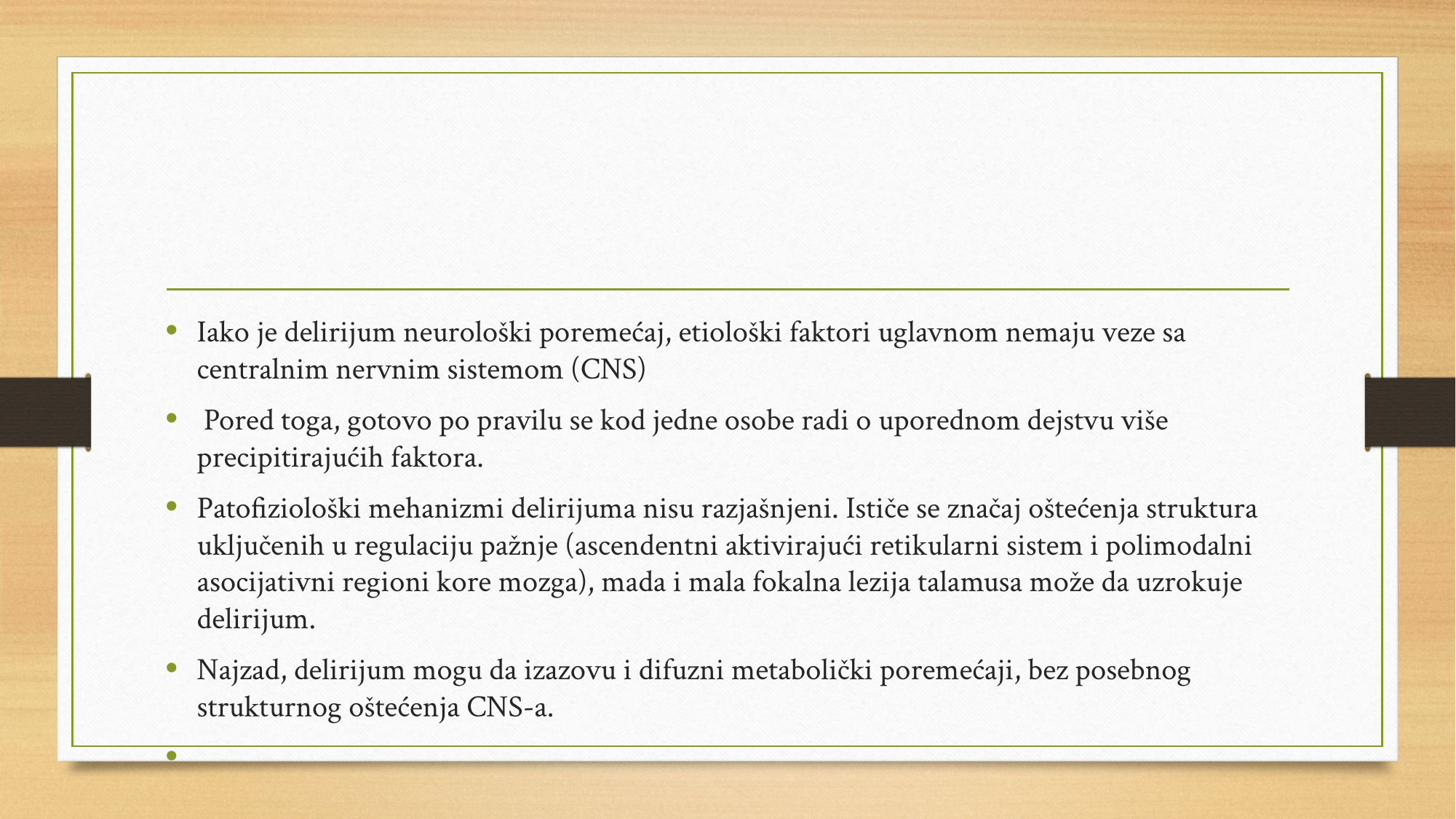

#
Iako je delirijum neurološki poremećaj, etiološki faktori uglavnom nemaju veze sa centralnim nervnim sistemom (CNS)
 Pored toga, gotovo po pravilu se kod jedne osobe radi o uporednom dejstvu više precipitirajućih faktora.
Patofiziološki mehanizmi delirijuma nisu razjašnjeni. Ističe se značaj oštećenja struktura uključenih u regulaciju pažnje (ascendentni aktivirajući retikularni sistem i polimodalni asocijativni regioni kore mozga), mada i mala fokalna lezija talamusa može da uzrokuje delirijum.
Najzad, delirijum mogu da izazovu i difuzni metabolički poremećaji, bez posebnog strukturnog oštećenja CNS-a.